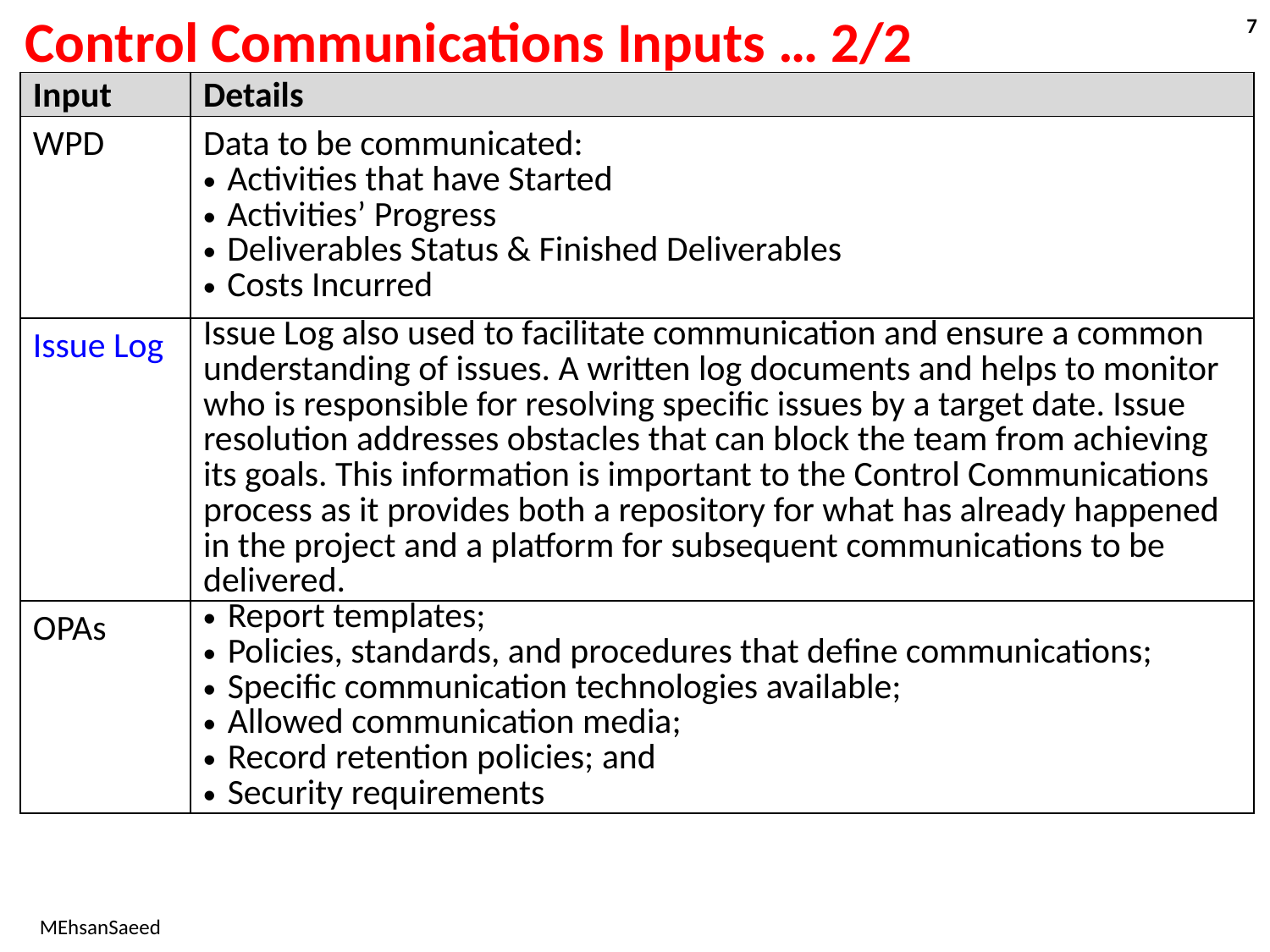

# Control Communications Inputs … 2/2
7
| Input | Details |
| --- | --- |
| WPD | Data to be communicated: Activities that have Started Activities’ Progress Deliverables Status & Finished Deliverables Costs Incurred |
| Issue Log | Issue Log also used to facilitate communication and ensure a common understanding of issues. A written log documents and helps to monitor who is responsible for resolving specific issues by a target date. Issue resolution addresses obstacles that can block the team from achieving its goals. This information is important to the Control Communications process as it provides both a repository for what has already happened in the project and a platform for subsequent communications to be delivered. |
| OPAs | Report templates; Policies, standards, and procedures that define communications; Specific communication technologies available; Allowed communication media; Record retention policies; and Security requirements |
MEhsanSaeed